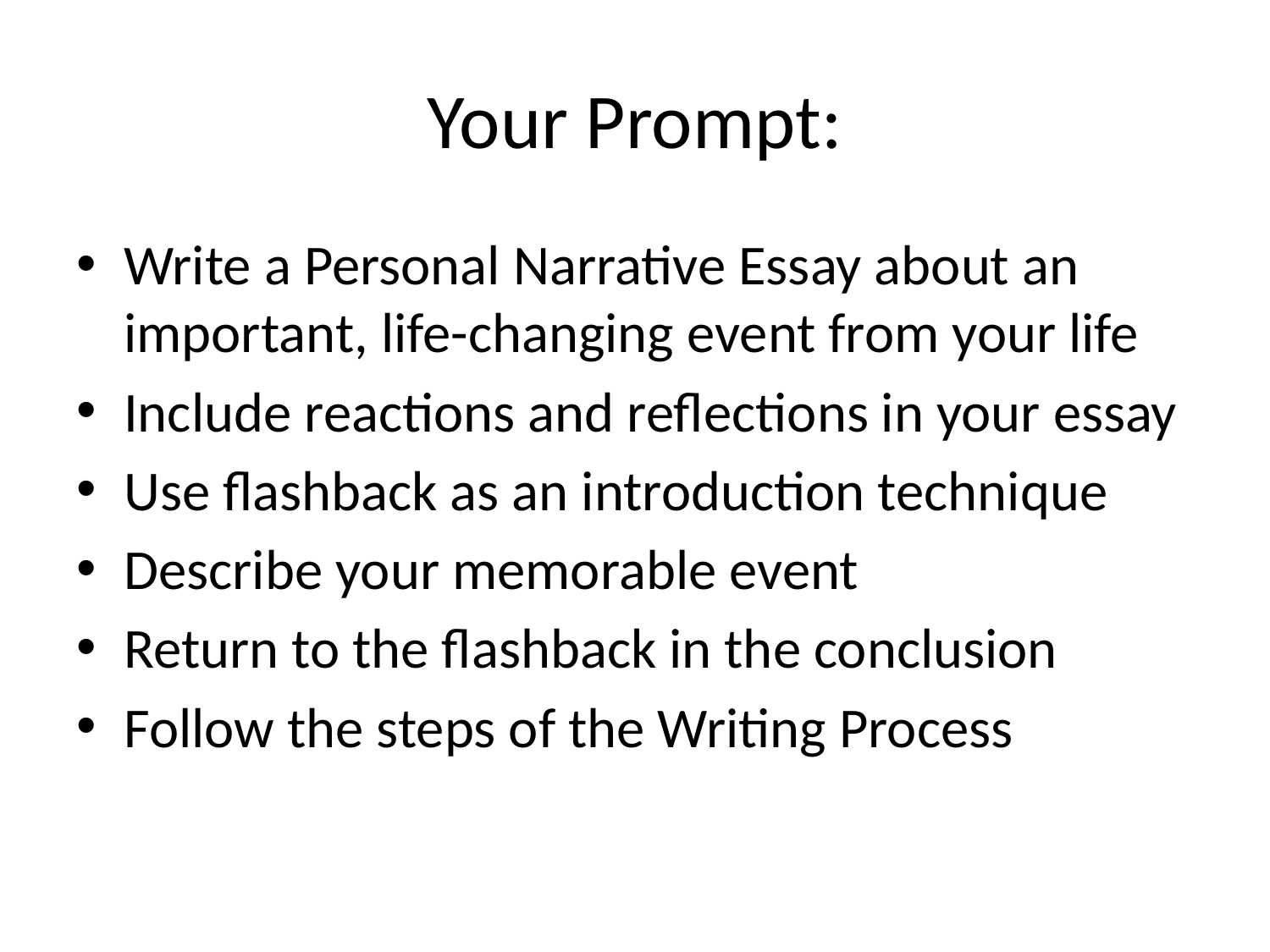

# Your Prompt:
Write a Personal Narrative Essay about an important, life-changing event from your life
Include reactions and reflections in your essay
Use flashback as an introduction technique
Describe your memorable event
Return to the flashback in the conclusion
Follow the steps of the Writing Process